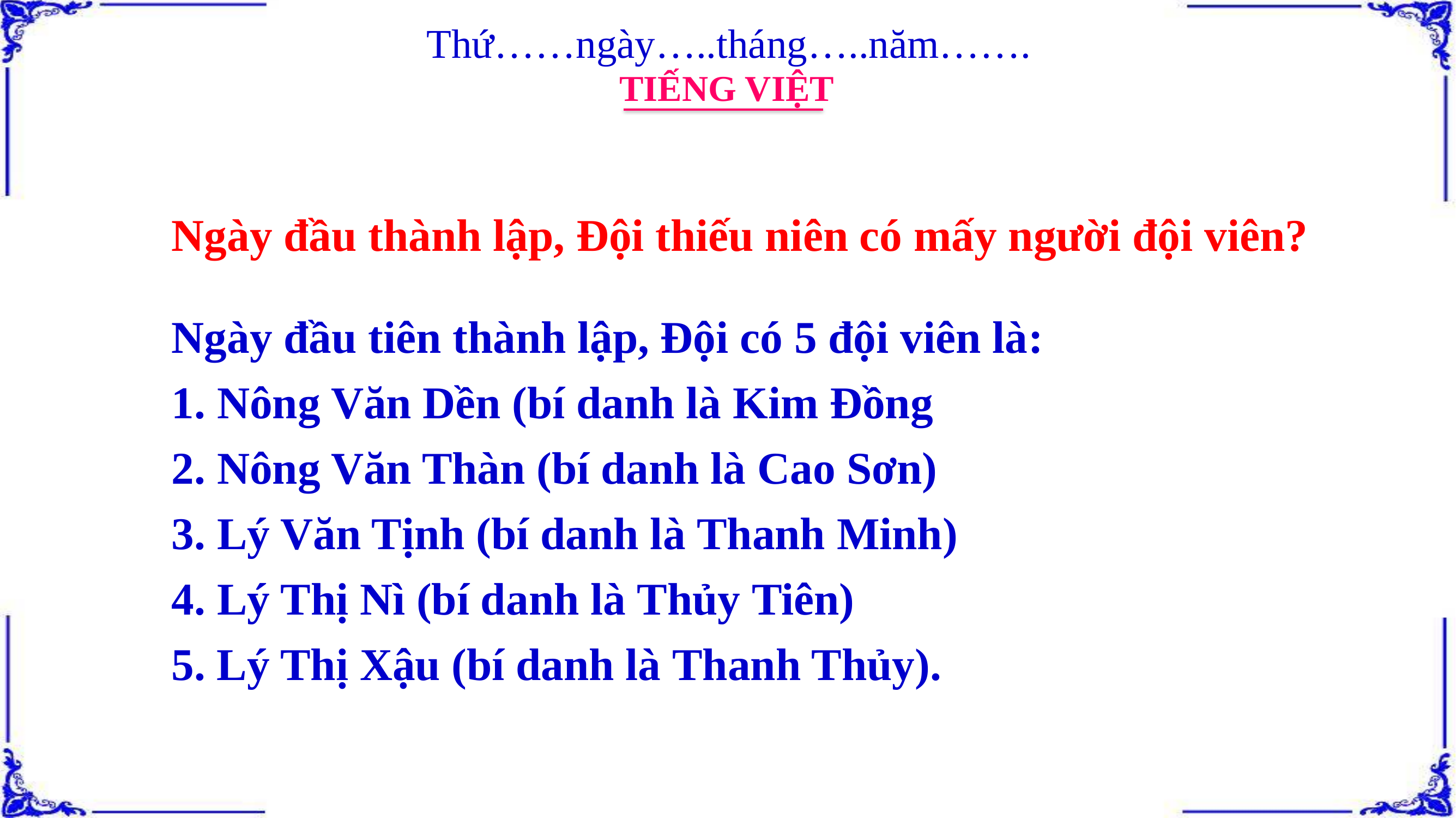

Thứ……ngày…..tháng…..năm…….
TIẾNG VIỆT
Ngày đầu thành lập, Đội thiếu niên có mấy người đội viên?
Ngày đầu tiên thành lập, Đội có 5 đội viên là:
1. Nông Văn Dền (bí danh là Kim Đồng
2. Nông Văn Thàn (bí danh là Cao Sơn)
3. Lý Văn Tịnh (bí danh là Thanh Minh)
4. Lý Thị Nì (bí danh là Thủy Tiên)
5. Lý Thị Xậu (bí danh là Thanh Thủy).